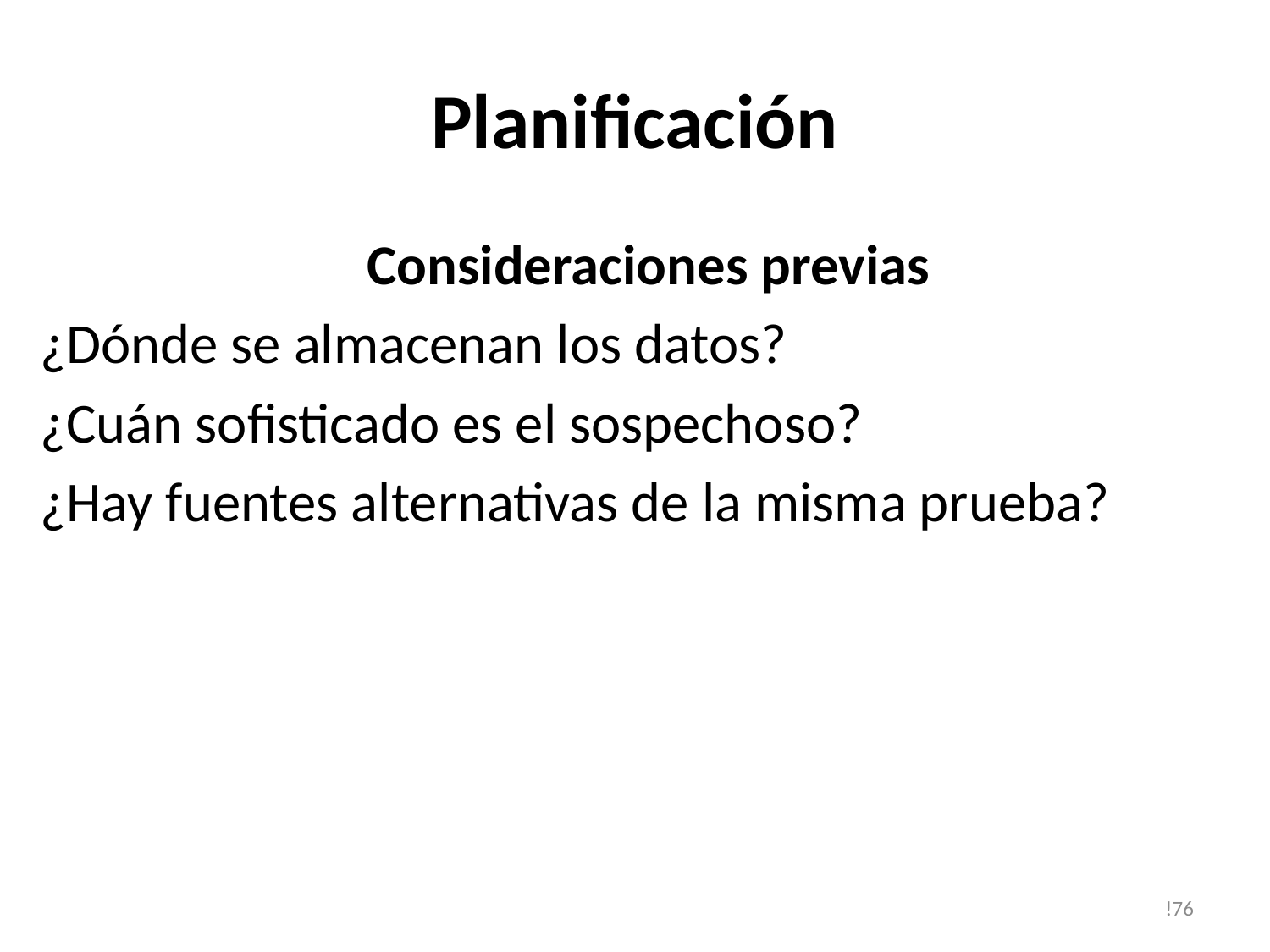

# Planificación
Consideraciones previas
¿Dónde se almacenan los datos?
¿Cuán sofisticado es el sospechoso?
¿Hay fuentes alternativas de la misma prueba?
!76